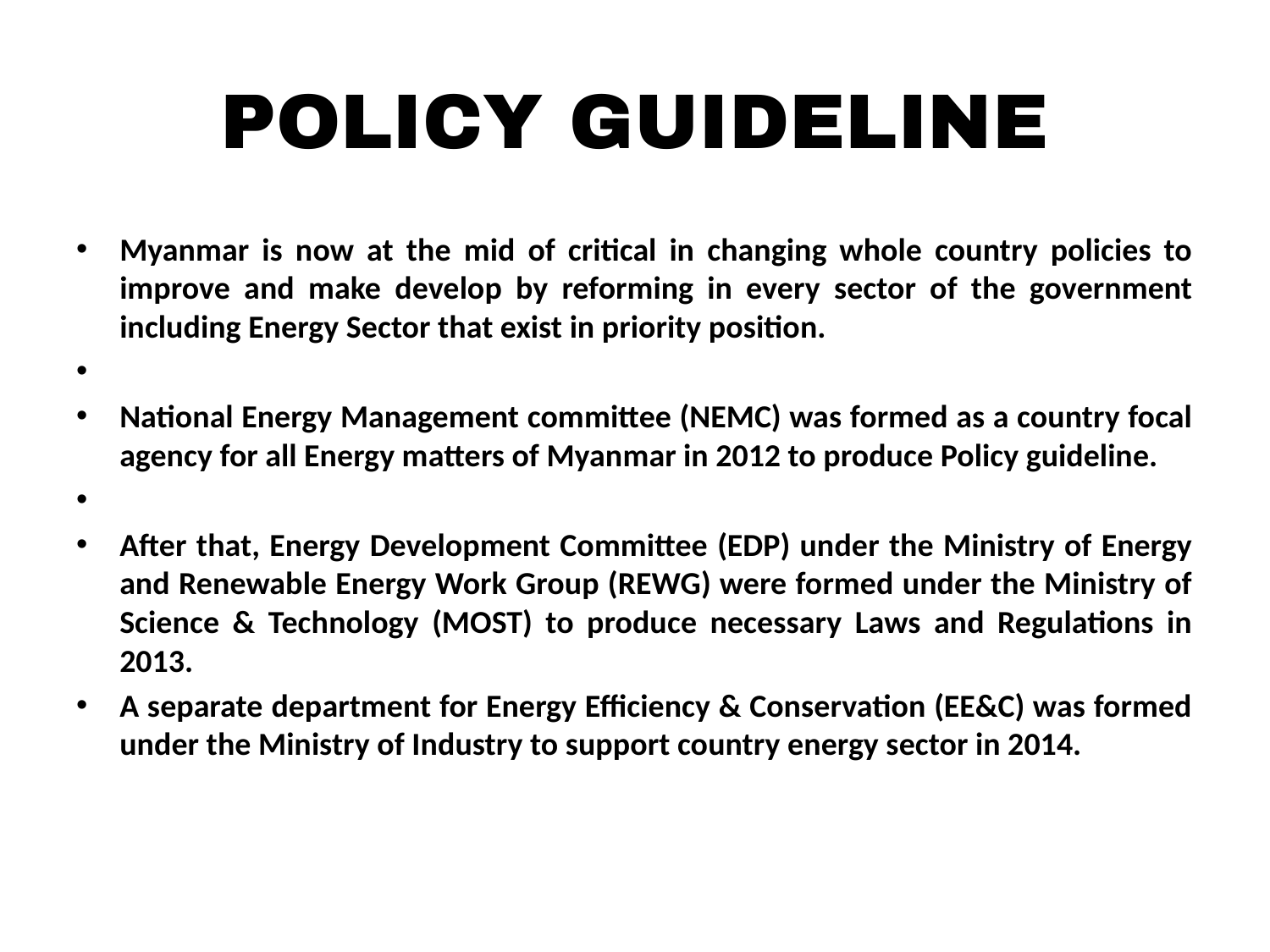

# POLICY GUIDELINE
Myanmar is now at the mid of critical in changing whole country policies to improve and make develop by reforming in every sector of the government including Energy Sector that exist in priority position.

National Energy Management committee (NEMC) was formed as a country focal agency for all Energy matters of Myanmar in 2012 to produce Policy guideline.

After that, Energy Development Committee (EDP) under the Ministry of Energy and Renewable Energy Work Group (REWG) were formed under the Ministry of Science & Technology (MOST) to produce necessary Laws and Regulations in 2013.
A separate department for Energy Efficiency & Conservation (EE&C) was formed under the Ministry of Industry to support country energy sector in 2014.